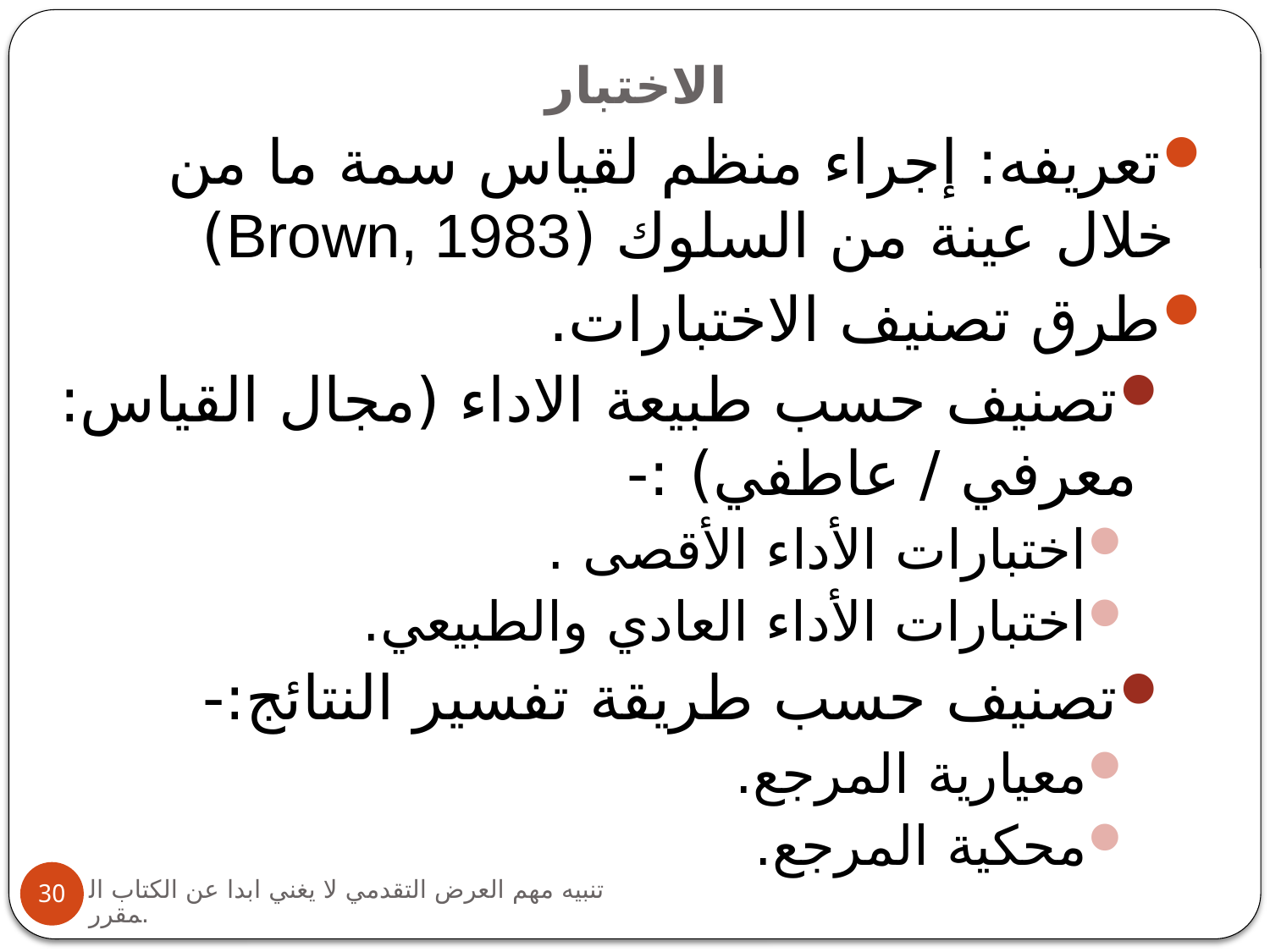

# الاختبار
تعريفه: إجراء منظم لقياس سمة ما من خلال عينة من السلوك (Brown, 1983)
طرق تصنيف الاختبارات.
تصنيف حسب طبيعة الاداء (مجال القياس: معرفي / عاطفي) :-
اختبارات الأداء الأقصى .
اختبارات الأداء العادي والطبيعي.
تصنيف حسب طريقة تفسير النتائج:-
معيارية المرجع.
محكية المرجع.

تنبيه مهم العرض التقدمي لا يغني ابدا عن الكتاب المقرر.
30